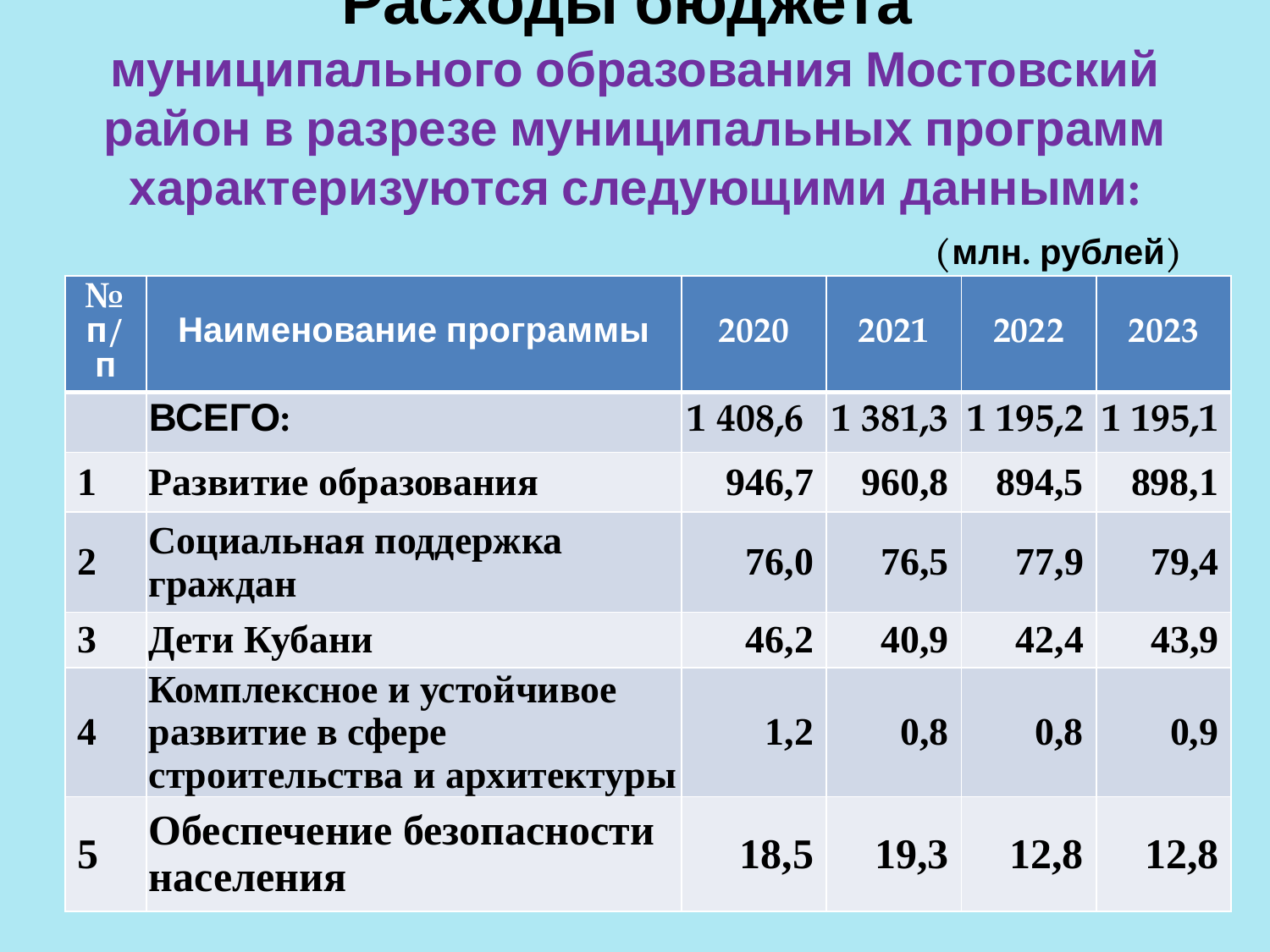

# Расходы бюджета муниципального образования Мостовский район в разрезе муниципальных программ характеризуются следующими данными: (млн. рублей)
| № п/п | Наименование программы | 2020 | 2021 | 2022 | 2023 |
| --- | --- | --- | --- | --- | --- |
|  | ВСЕГО: | 1 408,6 | 1 381,3 | 1 195,2 | 1 195,1 |
| 1 | Развитие образования | 946,7 | 960,8 | 894,5 | 898,1 |
| 2 | Социальная поддержка граждан | 76,0 | 76,5 | 77,9 | 79,4 |
| 3 | Дети Кубани | 46,2 | 40,9 | 42,4 | 43,9 |
| 4 | Комплексное и устойчивое развитие в сфере строительства и архитектуры | 1,2 | 0,8 | 0,8 | 0,9 |
| 5 | Обеспечение безопасности населения | 18,5 | 19,3 | 12,8 | 12,8 |